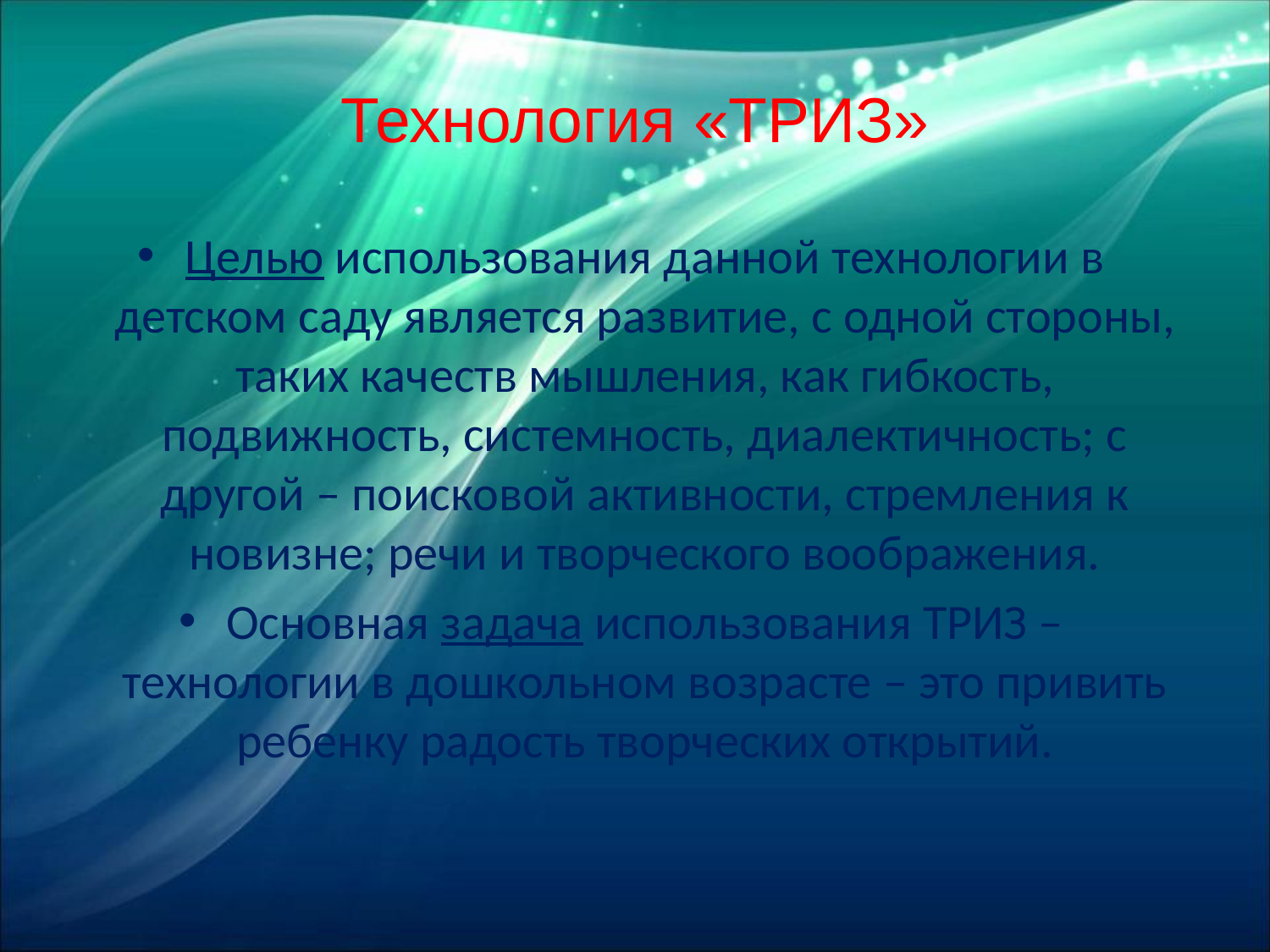

# Технология «ТРИЗ»
Целью использования данной технологии в детском саду является развитие, с одной стороны, таких качеств мышления, как гибкость, подвижность, системность, диалектичность; с другой – поисковой активности, стремления к новизне; речи и творческого воображения.
Основная задача использования ТРИЗ – технологии в дошкольном возрасте – это привить ребенку радость творческих открытий.